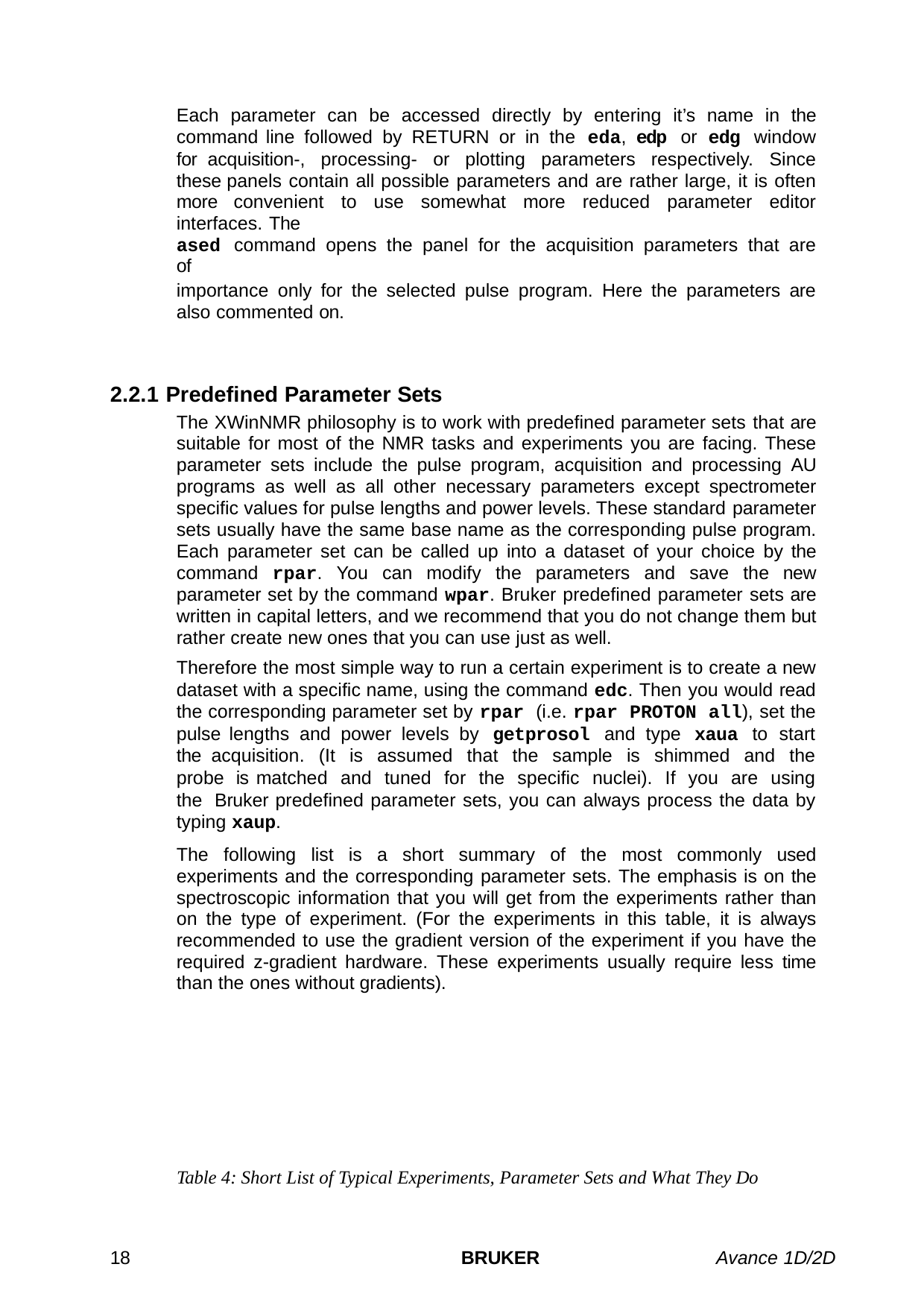

Each parameter can be accessed directly by entering it’s name in the command line followed by RETURN or in the eda, edp or edg window for acquisition-, processing- or plotting parameters respectively. Since these panels contain all possible parameters and are rather large, it is often more convenient to use somewhat more reduced parameter editor interfaces. The
ased command opens the panel for the acquisition parameters that are of
importance only for the selected pulse program. Here the parameters are also commented on.

2.2.1 Predefined Parameter Sets
The XWinNMR philosophy is to work with predefined parameter sets that are suitable for most of the NMR tasks and experiments you are facing. These parameter sets include the pulse program, acquisition and processing AU programs as well as all other necessary parameters except spectrometer specific values for pulse lengths and power levels. These standard parameter sets usually have the same base name as the corresponding pulse program. Each parameter set can be called up into a dataset of your choice by the command  rpar.  You  can  modify  the  parameters  and  save  the  new parameter set by the command wpar. Bruker predefined parameter sets are written in capital letters, and we recommend that you do not change them but rather create new ones that you can use just as well.
Therefore the most simple way to run a certain experiment is to create a new dataset with a specific name, using the command edc. Then you would read the corresponding parameter set by rpar (i.e. rpar PROTON all), set the pulse lengths and power levels by getprosol and type xaua to start the acquisition. (It is assumed that the sample is shimmed and the probe is matched and tuned for the specific nuclei). If you are using the Bruker predefined parameter sets, you can always process the data by typing xaup.
The  following  list  is  a  short  summary  of  the  most  commonly  used experiments and the corresponding parameter sets. The emphasis is on the spectroscopic information that you will get from the experiments rather than on the type of experiment. (For the experiments in this table, it is always recommended to use the gradient version of the experiment if you have the required z-gradient hardware. These experiments usually require less time than the ones without gradients).
Table 4: Short List of Typical Experiments, Parameter Sets and What They Do
18
BRUKER
Avance 1D/2D